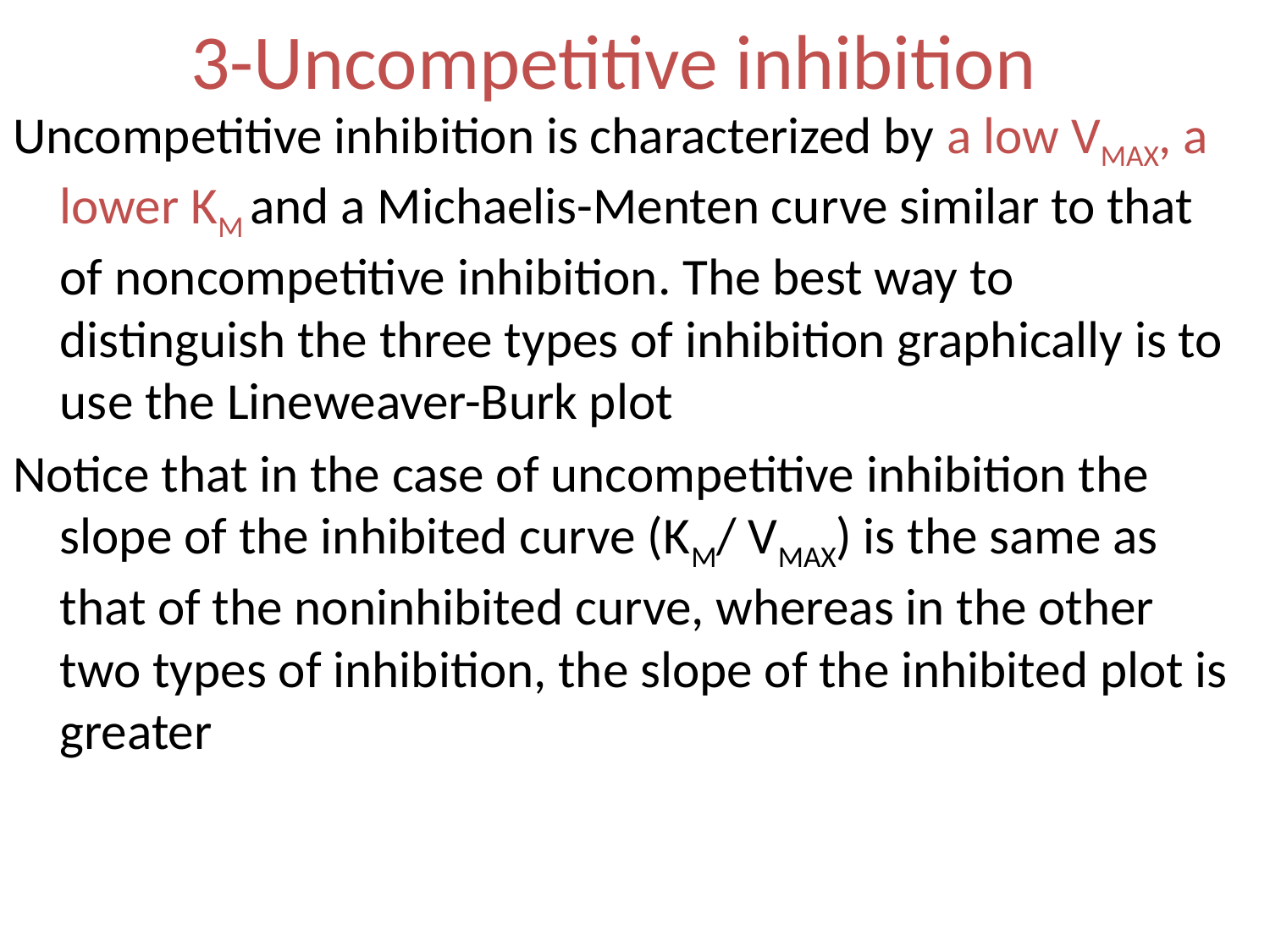

# 3-Uncompetitive inhibition
Uncompetitive inhibition is characterized by a low VMAX, a lower KM and a Michaelis-Menten curve similar to that of noncompetitive inhibition. The best way to distinguish the three types of inhibition graphically is to use the Lineweaver-Burk plot
Notice that in the case of uncompetitive inhibition the slope of the inhibited curve (KM/ VMAX) is the same as that of the noninhibited curve, whereas in the other two types of inhibition, the slope of the inhibited plot is greater